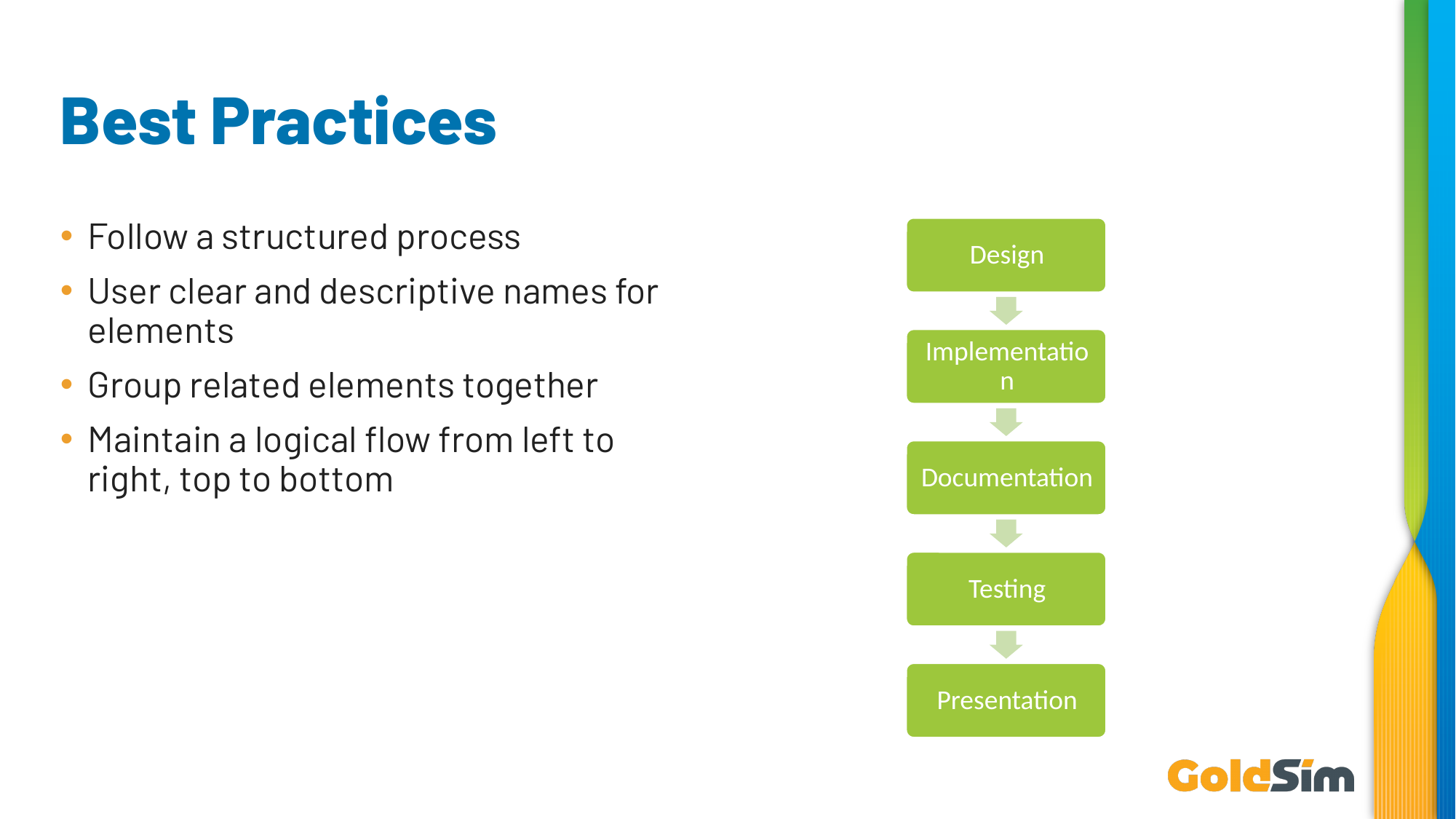

# Best Practices
Follow a structured process
User clear and descriptive names for elements
Group related elements together
Maintain a logical flow from left to right, top to bottom
Design

Implementation

Documentation

Testing

Presentation